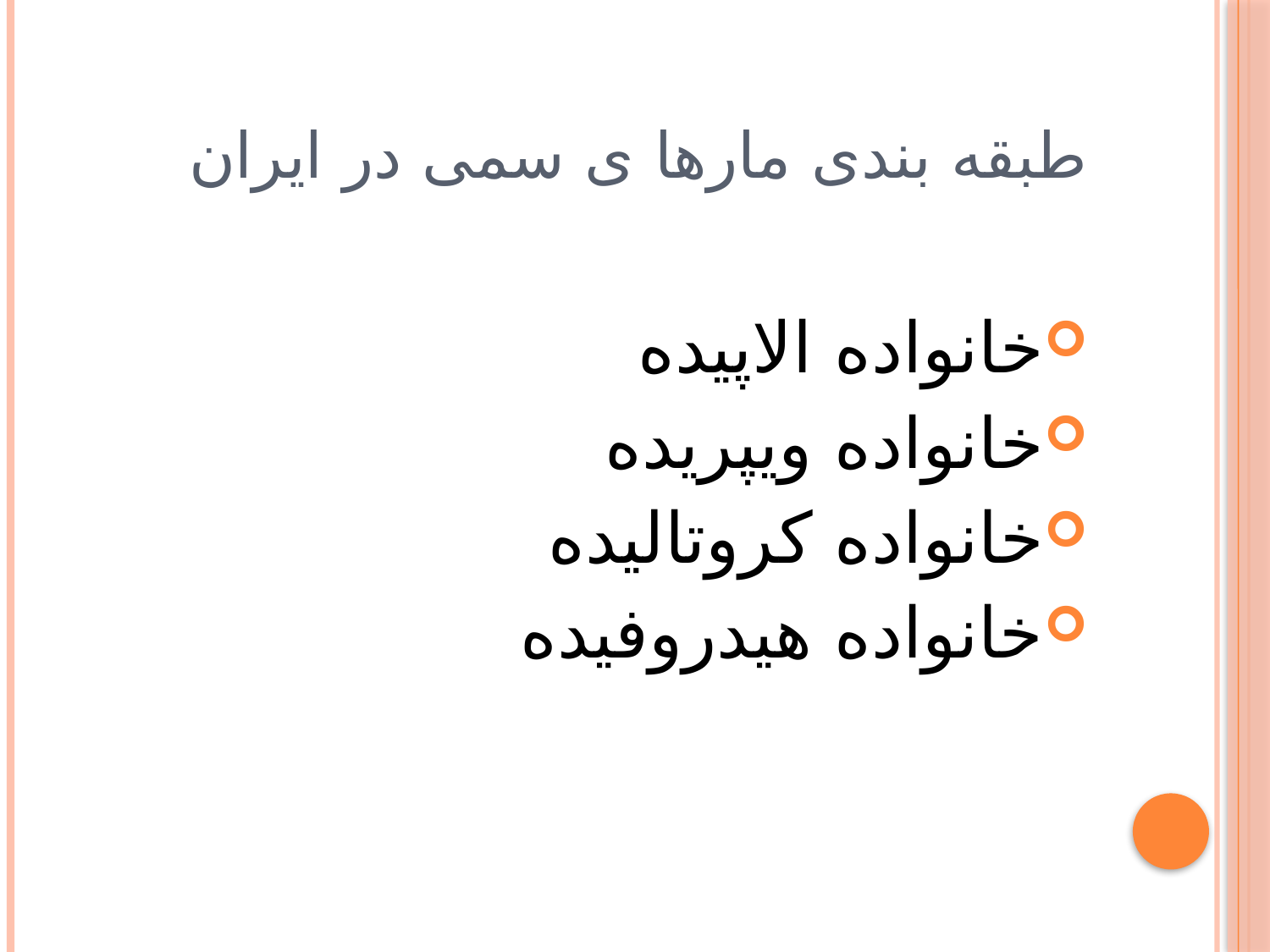

# طبقه بندی مارها ی سمی در ایران
خانواده الاپیده
خانواده ویپریده
خانواده کروتالیده
خانواده هیدروفیده